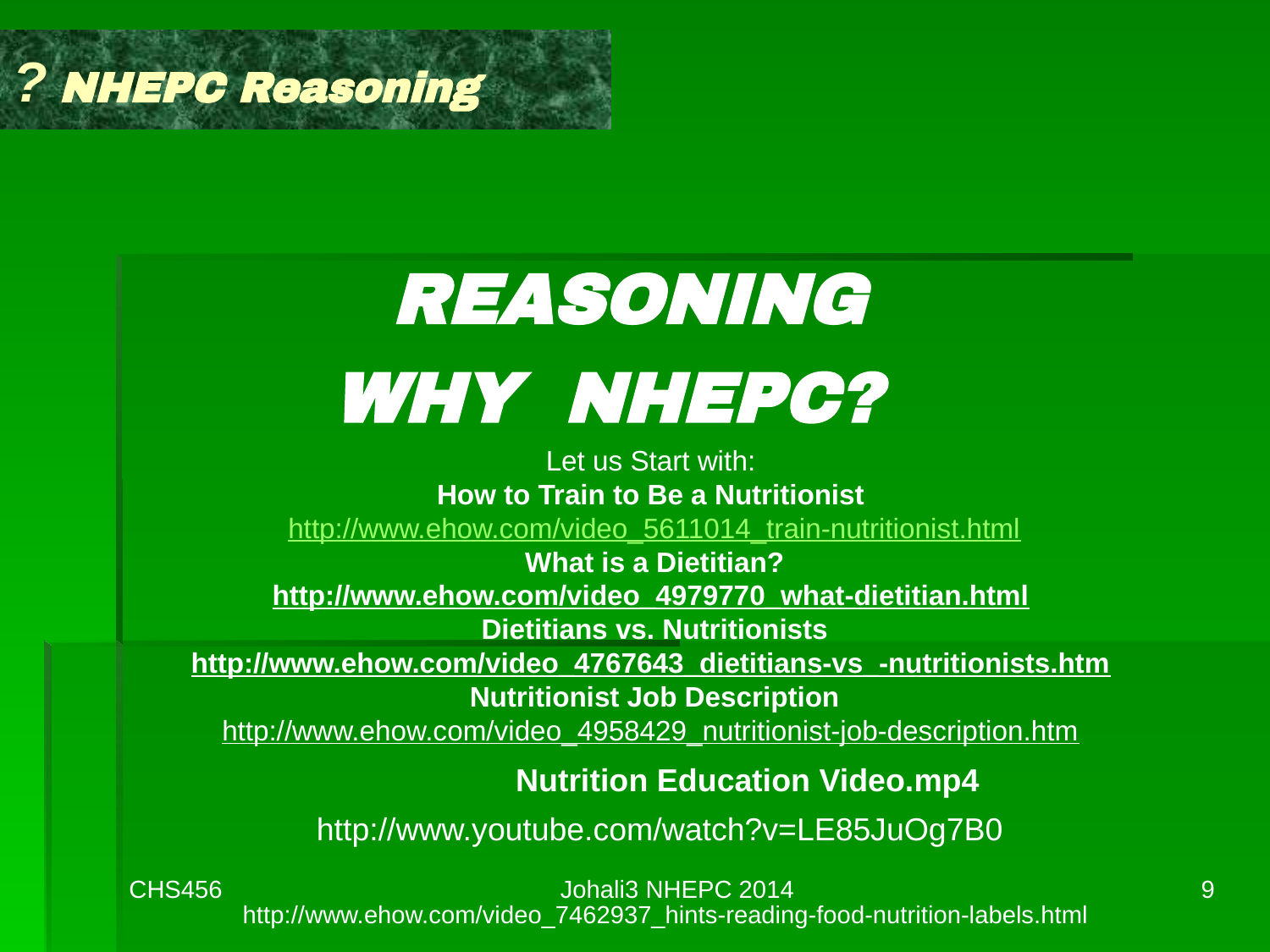

# NHEPC Reasoning ?
 REASONING
WHY  NHEPC?
Let us Start with:
How to Train to Be a Nutritionist
http://www.ehow.com/video_5611014_train-nutritionist.html
What is a Dietitian?
http://www.ehow.com/video_4979770_what-dietitian.html
Dietitians vs. Nutritionists
http://www.ehow.com/video_4767643_dietitians-vs_-nutritionists.htm
Nutritionist Job Description
http://www.ehow.com/video_4958429_nutritionist-job-description.htm

Nutrition Education Video.mp4
http://www.youtube.com/watch?v=LE85JuOg7B0
CHS456
Johali3 NHEPC 2014
9
http://www.ehow.com/video_7462937_hints-reading-food-nutrition-labels.html